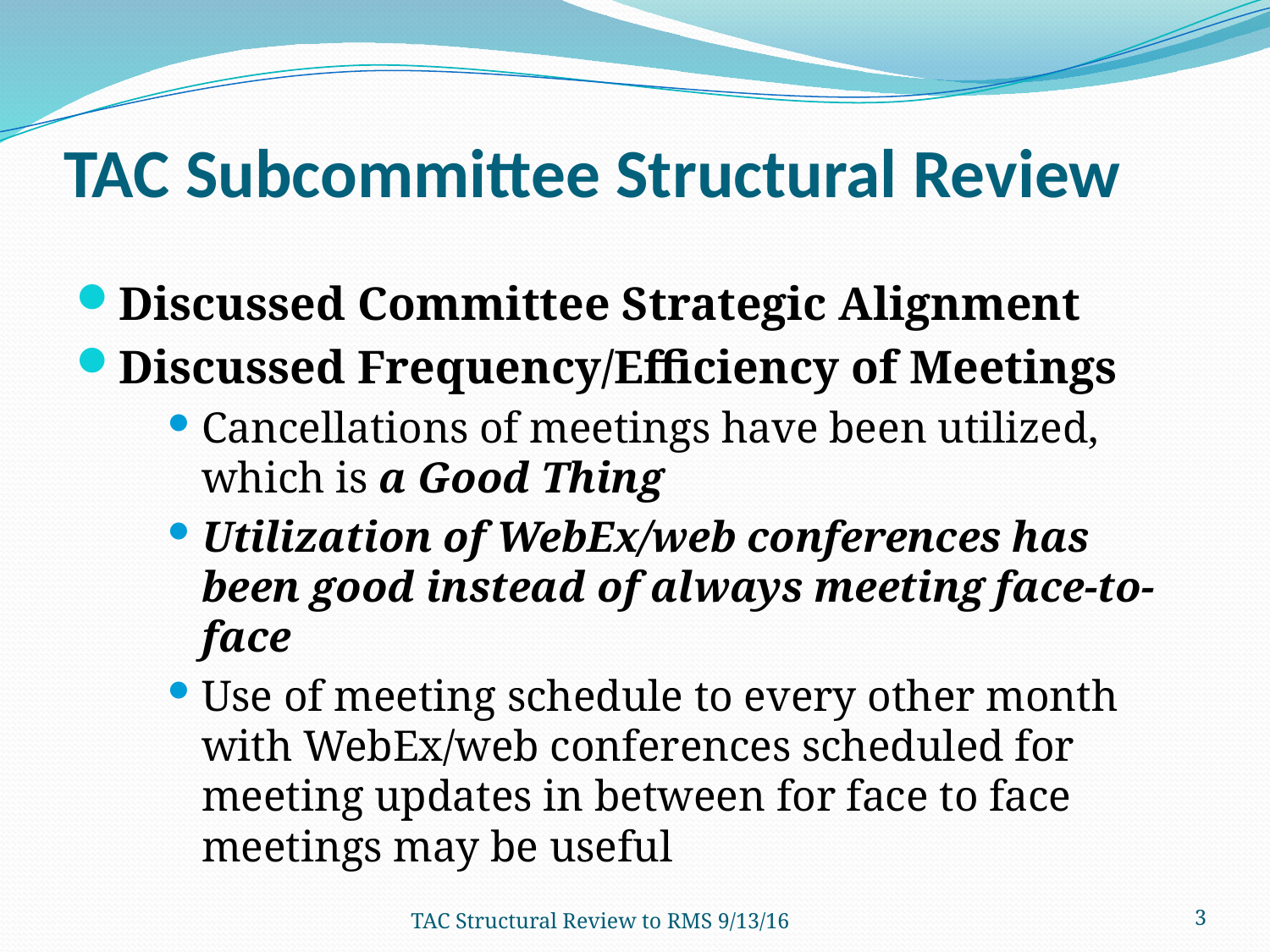

# TAC Subcommittee Structural Review
Discussed Committee Strategic Alignment
Discussed Frequency/Efficiency of Meetings
Cancellations of meetings have been utilized, which is a Good Thing
Utilization of WebEx/web conferences has been good instead of always meeting face-to-face
Use of meeting schedule to every other month with WebEx/web conferences scheduled for meeting updates in between for face to face meetings may be useful

TAC Structural Review to RMS 9/13/16
3